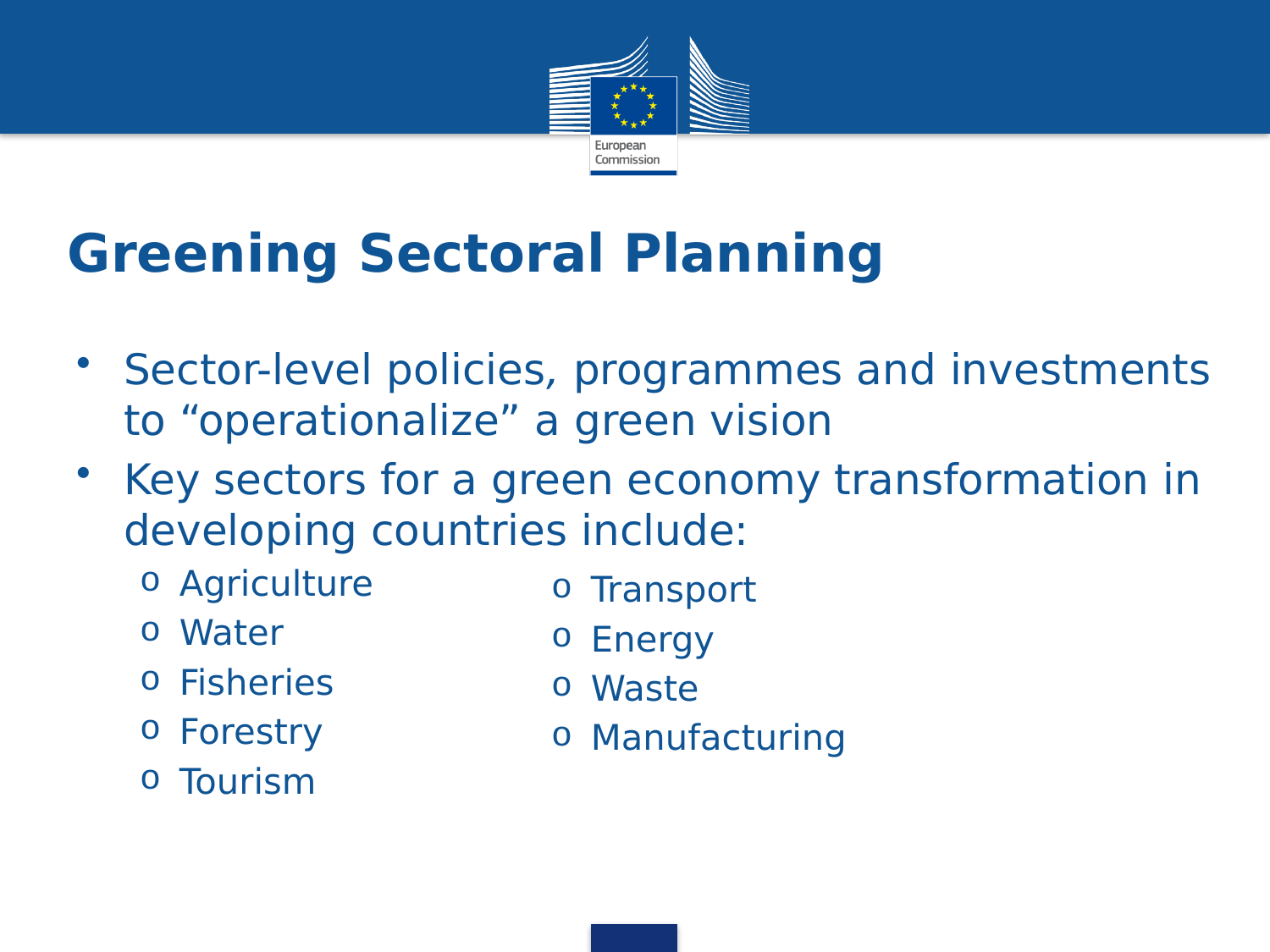

# Greening Sectoral Planning
Sector-level policies, programmes and investments to “operationalize” a green vision
Key sectors for a green economy transformation in developing countries include:
Agriculture
Water
Fisheries
Forestry
Tourism

Transport
Energy
Waste
Manufacturing